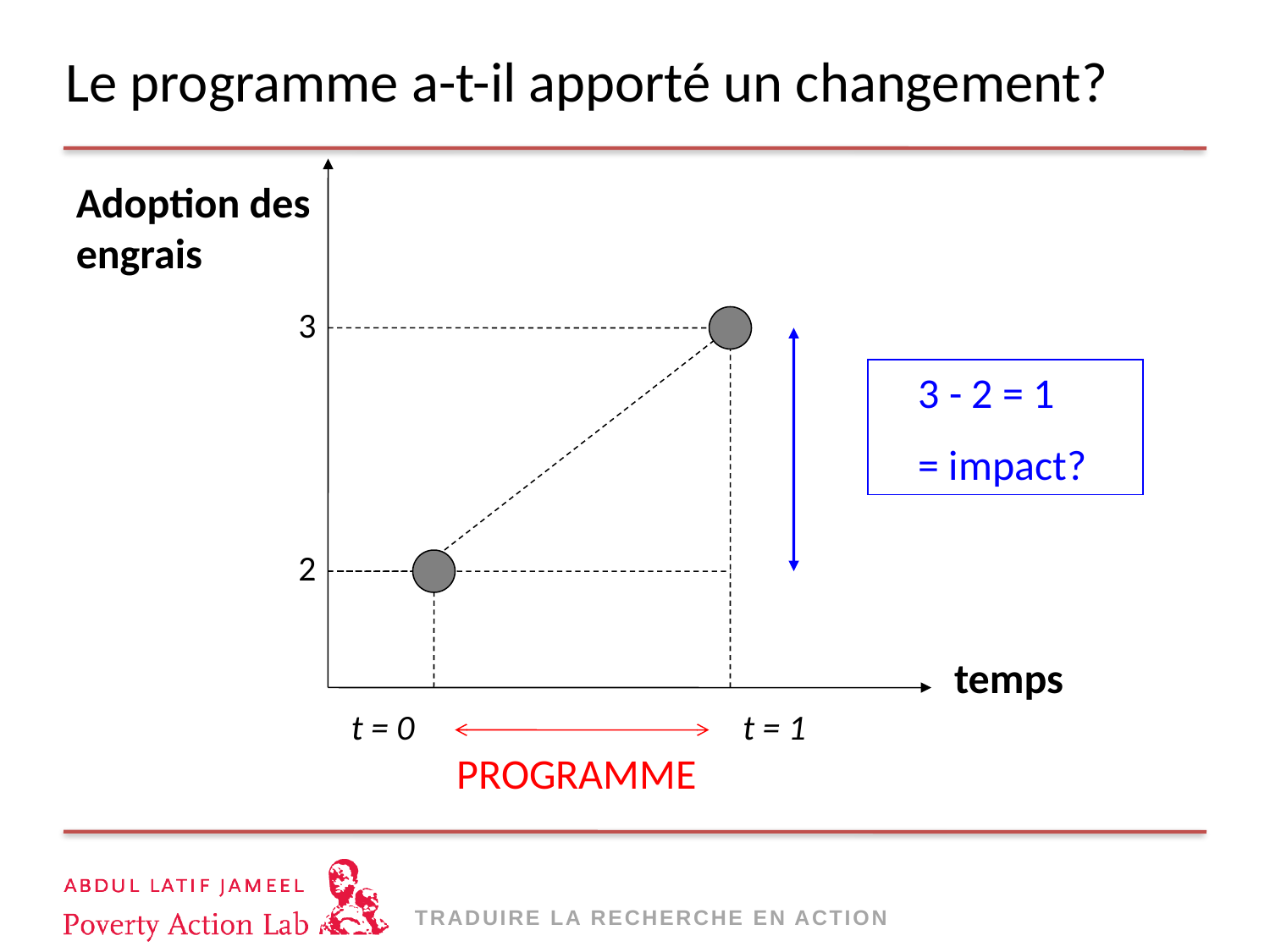

# Le programme a-t-il apporté un changement?

Adoption des engrais
3

    3 - 2 = 1
    = impact?
2

temps

t = 0
t = 1

PROGRAMME